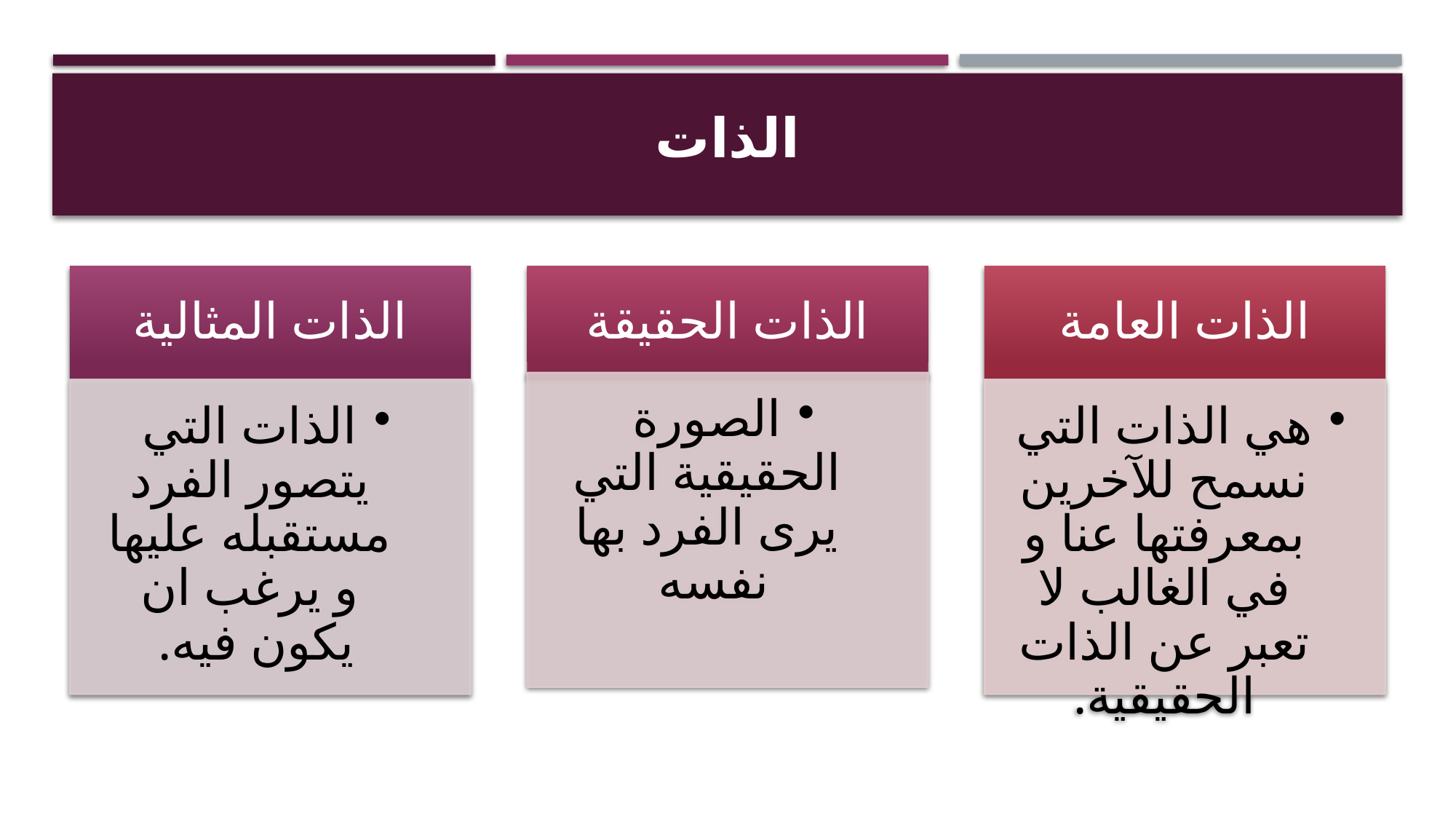

# الذات
الذات المثالية
الذات التي يتصور الفرد مستقبله عليها و يرغب ان يكون فيه.
الذات الحقيقة
الصورة الحقيقية التي يرى الفرد بها نفسه
الذات العامة
هي الذات التي نسمح للآخرين بمعرفتها عنا و في الغالب لا تعبر عن الذات الحقيقية.